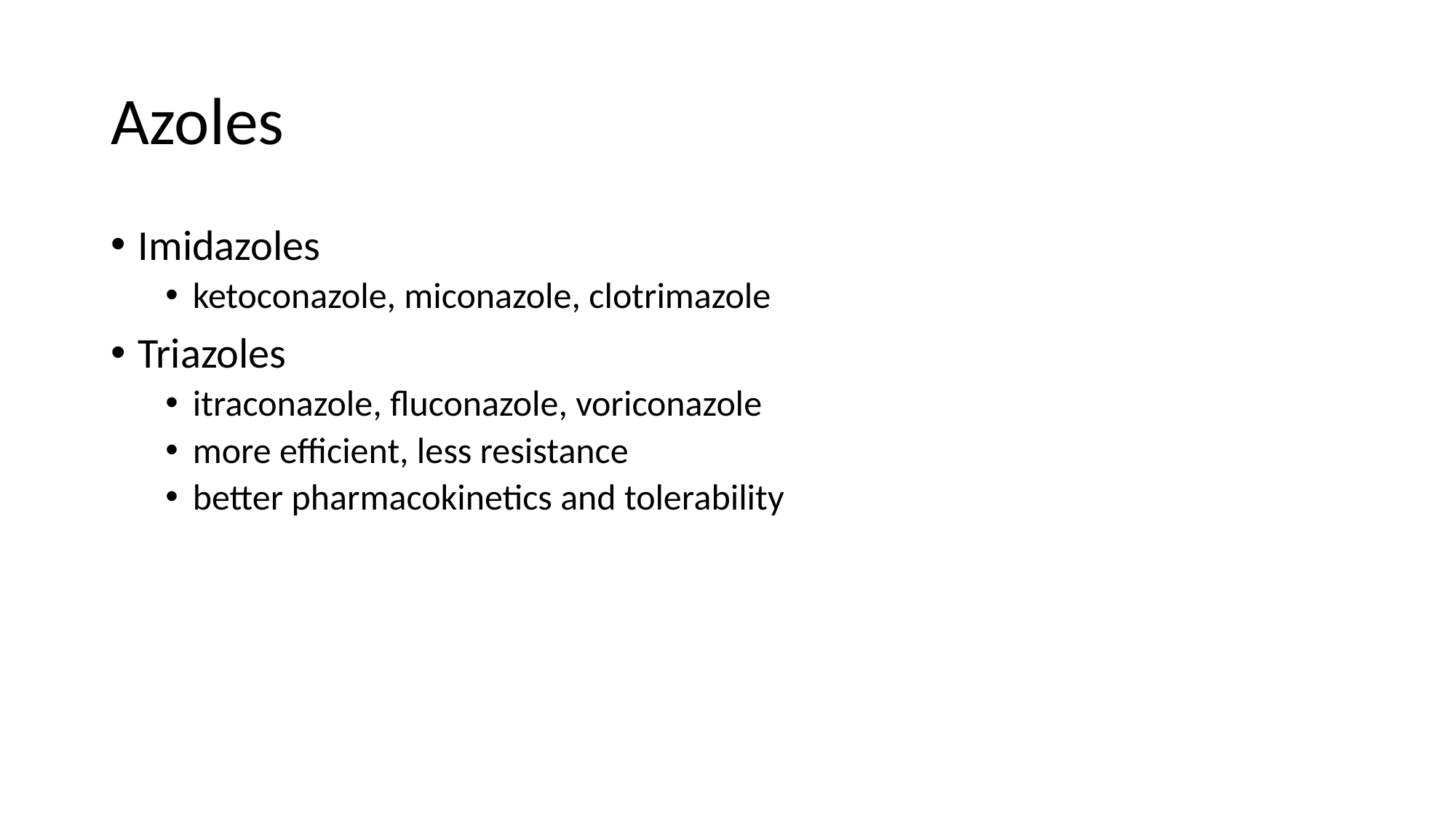

# Azoles
Imidazoles
ketoconazole, miconazole, clotrimazole
Triazoles
itraconazole, fluconazole, voriconazole
more efficient, less resistance
better pharmacokinetics and tolerability